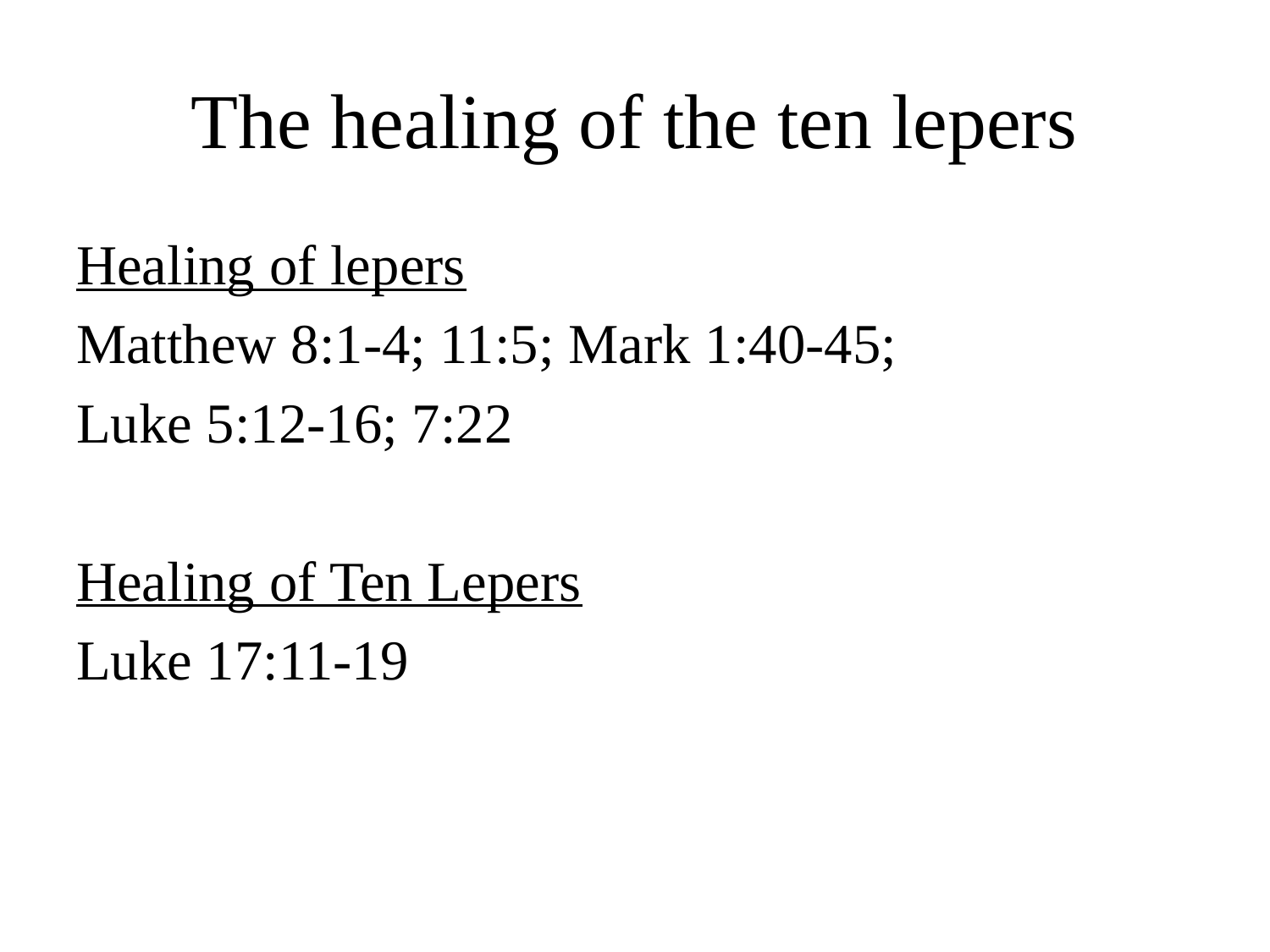

# The healing of the ten lepers
Healing of lepers
Matthew 8:1-4; 11:5; Mark 1:40-45;
Luke 5:12-16; 7:22

Healing of Ten Lepers
Luke 17:11-19